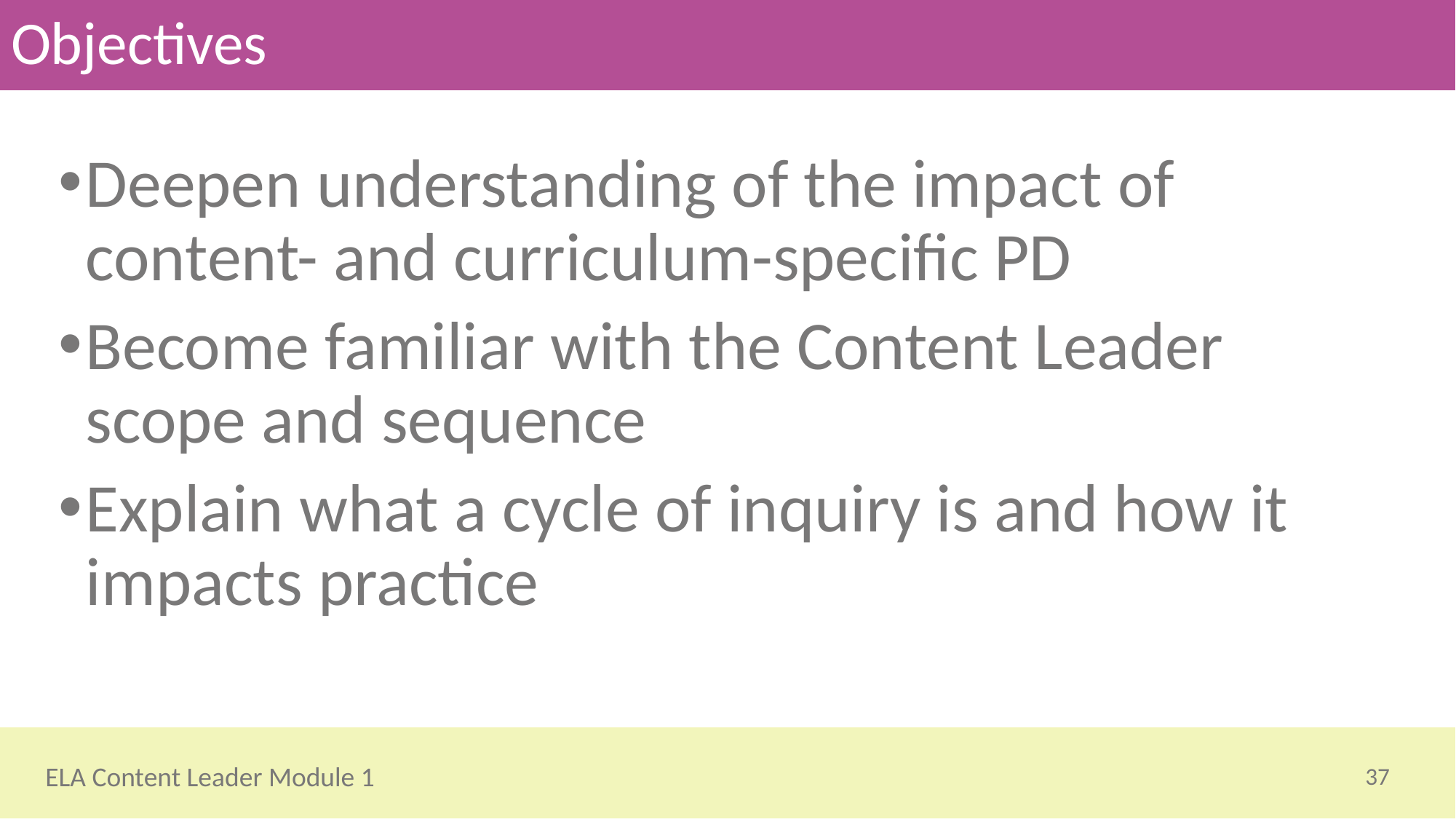

# Objectives
Deepen understanding of the impact of content- and curriculum-specific PD
Become familiar with the Content Leader scope and sequence
Explain what a cycle of inquiry is and how it impacts practice

37